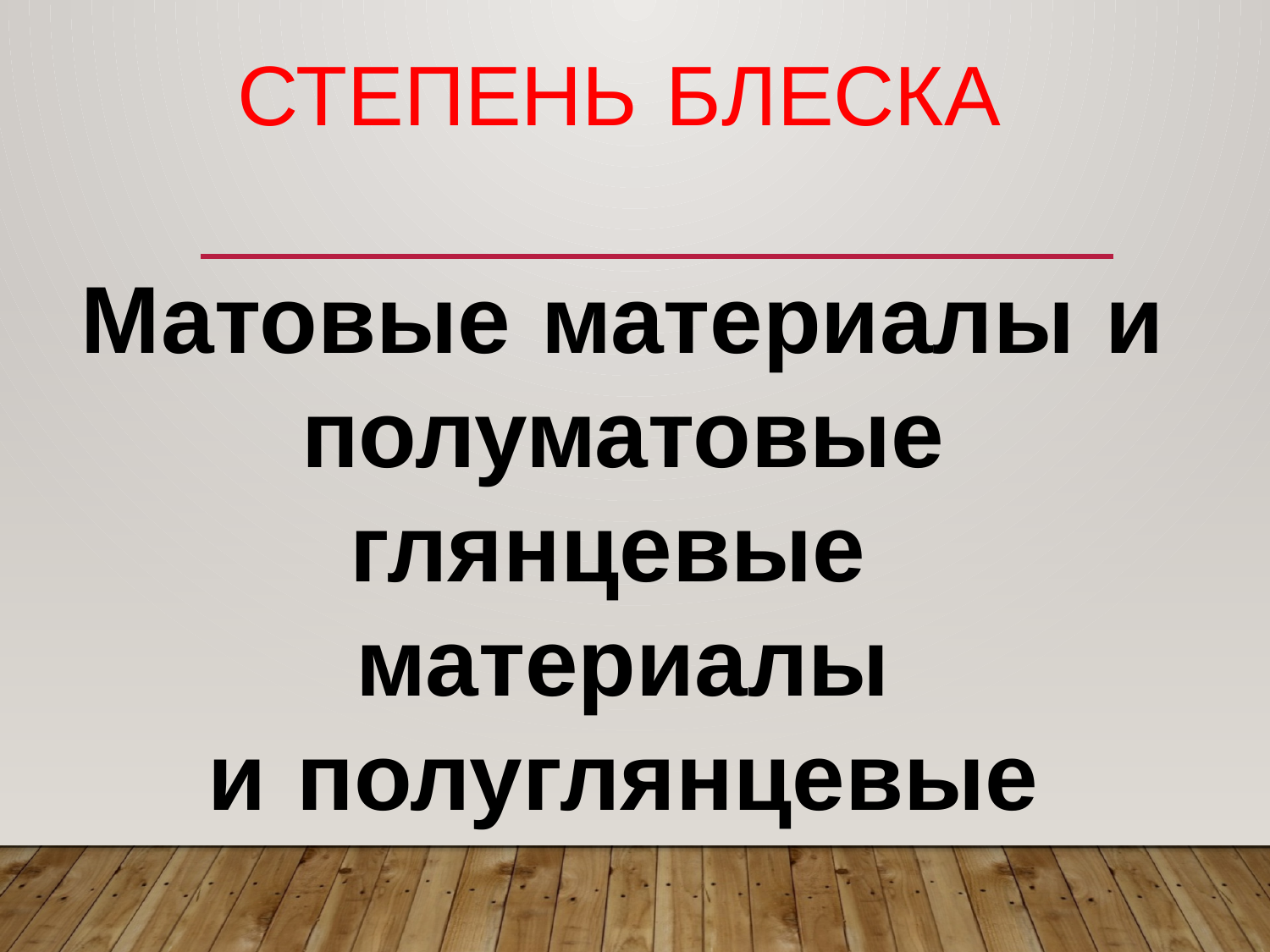

# Степень блеска
Матовые материалы и полуматовые
глянцевые
материалы
и полуглянцевые